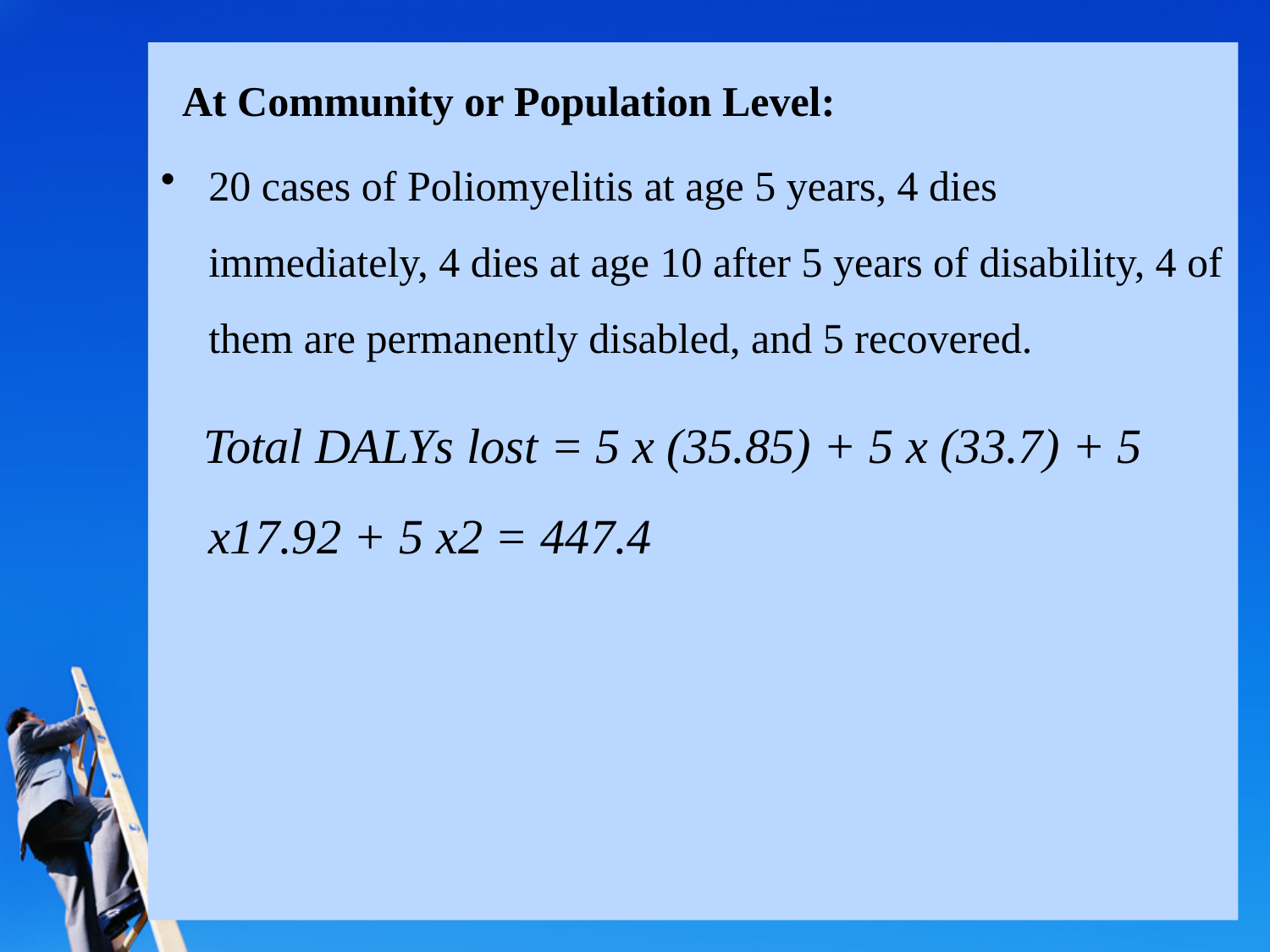

At Community or Population Level:
20 cases of Poliomyelitis at age 5 years, 4 dies immediately, 4 dies at age 10 after 5 years of disability, 4 of them are permanently disabled, and 5 recovered.
   Total DALYs lost = 5 x (35.85) + 5 x (33.7) + 5 x17.92 + 5 x2 = 447.4